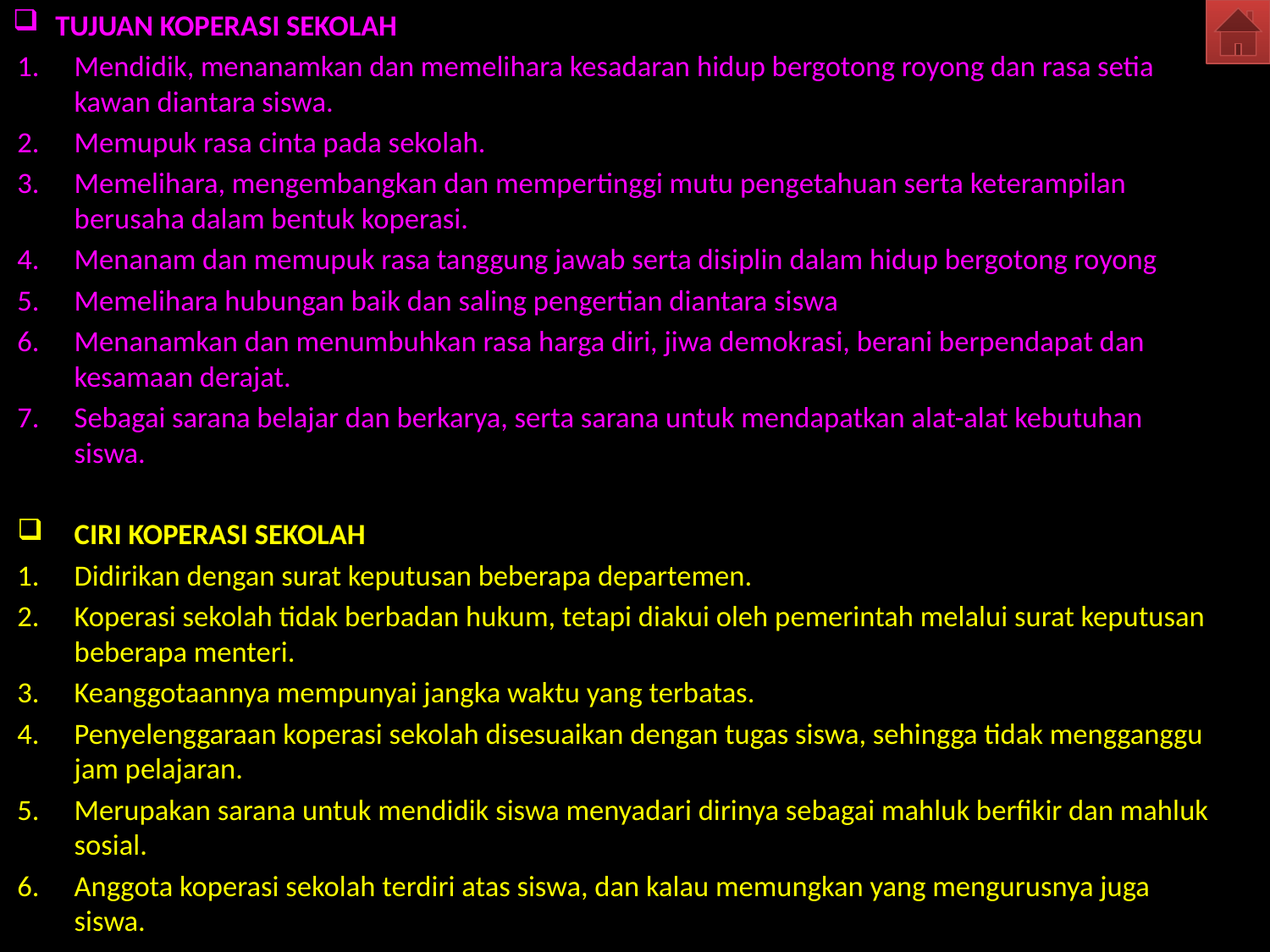

TUJUAN KOPERASI SEKOLAH
Mendidik, menanamkan dan memelihara kesadaran hidup bergotong royong dan rasa setia kawan diantara siswa.
Memupuk rasa cinta pada sekolah.
Memelihara, mengembangkan dan mempertinggi mutu pengetahuan serta keterampilan berusaha dalam bentuk koperasi.
Menanam dan memupuk rasa tanggung jawab serta disiplin dalam hidup bergotong royong
Memelihara hubungan baik dan saling pengertian diantara siswa
Menanamkan dan menumbuhkan rasa harga diri, jiwa demokrasi, berani berpendapat dan kesamaan derajat.
Sebagai sarana belajar dan berkarya, serta sarana untuk mendapatkan alat-alat kebutuhan siswa.

CIRI KOPERASI SEKOLAH
Didirikan dengan surat keputusan beberapa departemen.
Koperasi sekolah tidak berbadan hukum, tetapi diakui oleh pemerintah melalui surat keputusan beberapa menteri.
Keanggotaannya mempunyai jangka waktu yang terbatas.
Penyelenggaraan koperasi sekolah disesuaikan dengan tugas siswa, sehingga tidak mengganggu jam pelajaran.
Merupakan sarana untuk mendidik siswa menyadari dirinya sebagai mahluk berfikir dan mahluk sosial.
Anggota koperasi sekolah terdiri atas siswa, dan kalau memungkan yang mengurusnya juga siswa.